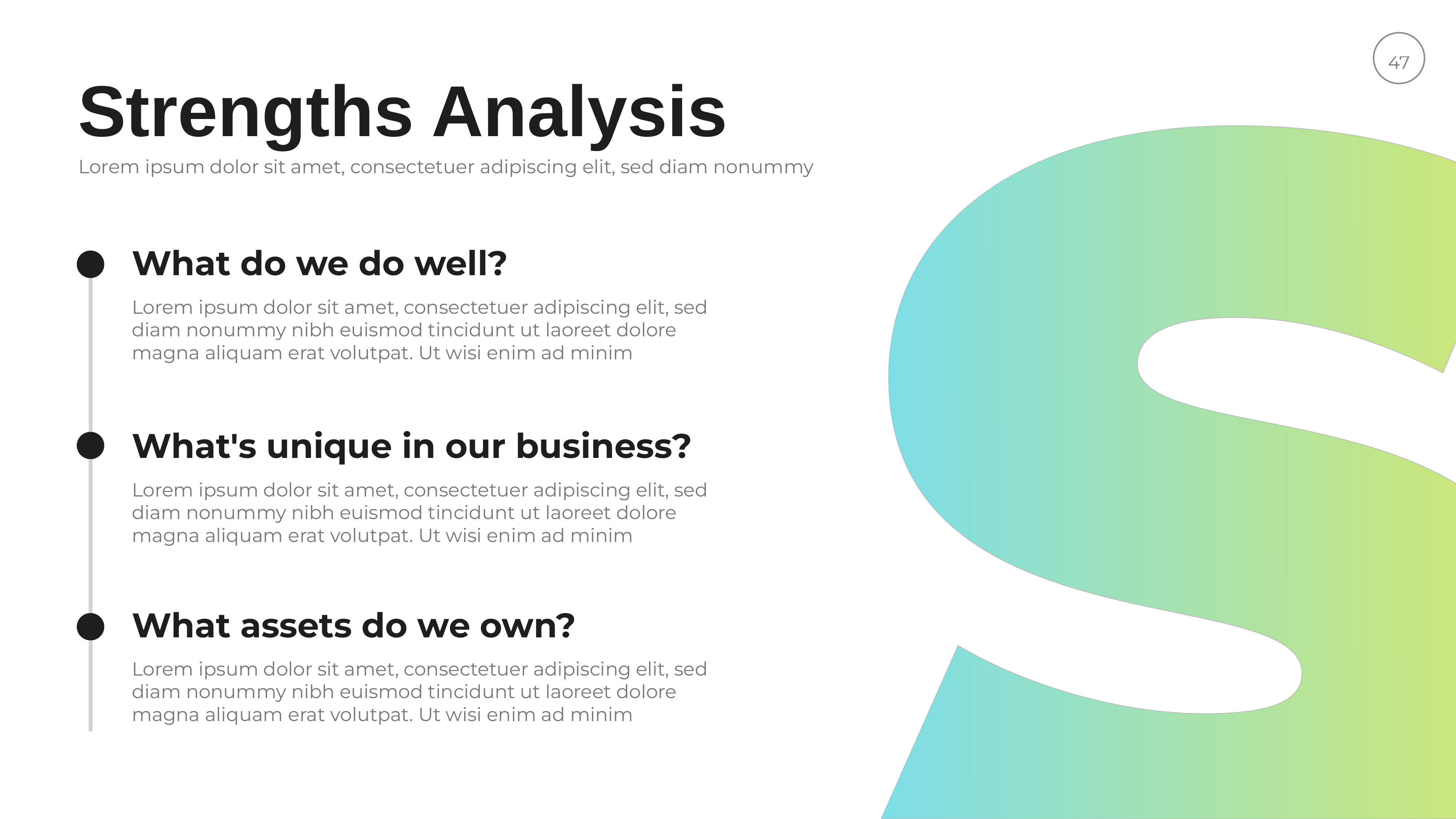

Strengths Analysis

Lorem ipsum dolor sit amet, consectetuer adipiscing elit, sed diam nonummy
What do we do well?

Lorem ipsum dolor sit amet, consectetuer adipiscing elit, sed diam nonummy nibh euismod tincidunt ut laoreet dolore magna aliquam erat volutpat. Ut wisi enim ad minim
What's unique in our business?

Lorem ipsum dolor sit amet, consectetuer adipiscing elit, sed diam nonummy nibh euismod tincidunt ut laoreet dolore magna aliquam erat volutpat. Ut wisi enim ad minim
What assets do we own?

Lorem ipsum dolor sit amet, consectetuer adipiscing elit, sed diam nonummy nibh euismod tincidunt ut laoreet dolore magna aliquam erat volutpat. Ut wisi enim ad minim